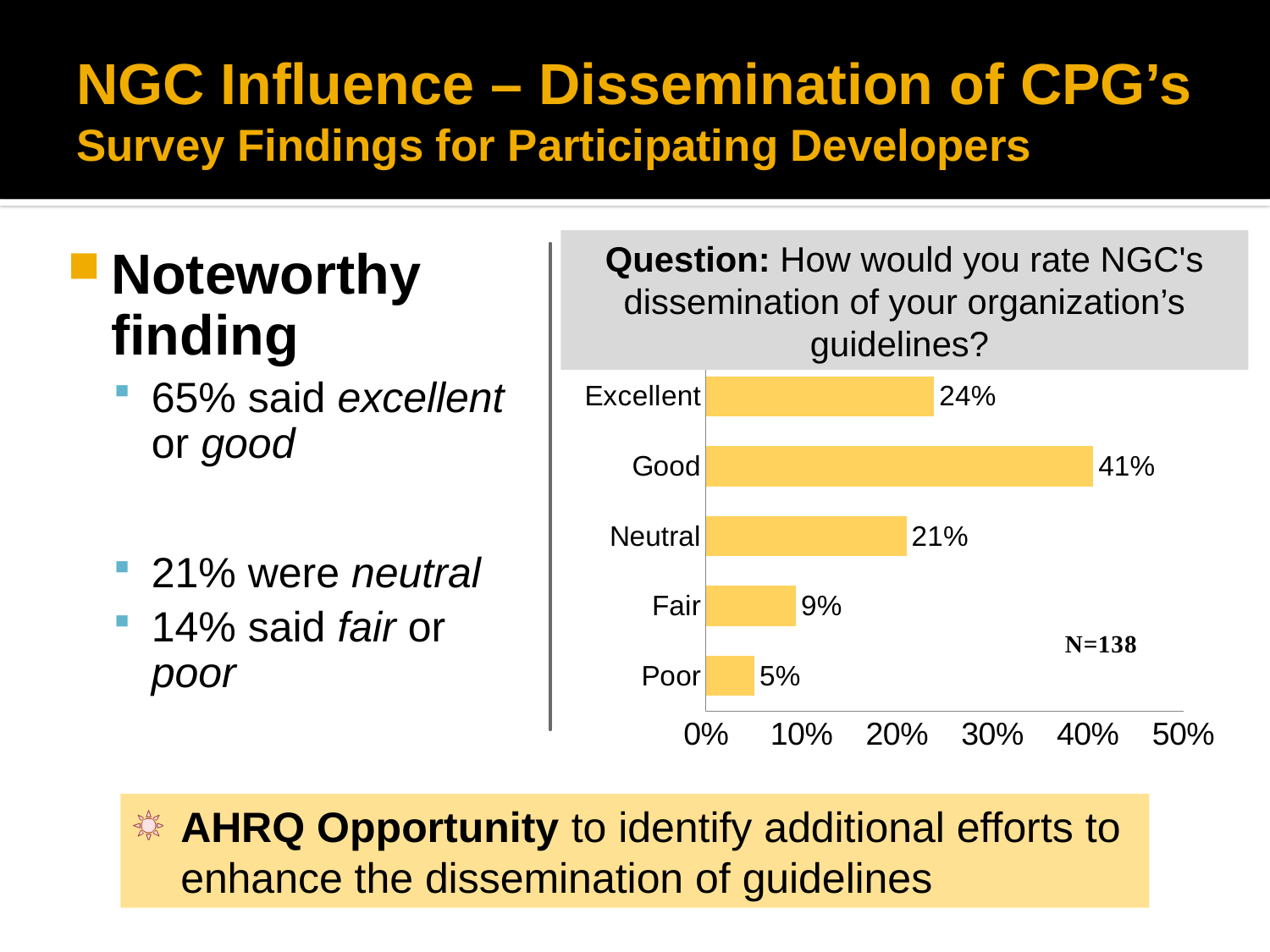

# NGC Influence – Dissemination of CPG’s Survey Findings for Participating Developers
Question: How would you rate NGC's dissemination of your organization’s guidelines?

### Chart

| Category |  |
|---|---|
| Poor | 0.0507246376811594 |
| Fair | 0.0942028985507247 |
| Neutral | 0.210144927536232 |
| Good | 0.405797101449275 |
| Excellent | 0.239130434782609 |
Noteworthy finding
65% said excellent or good

21% were neutral
14% said fair or poor

AHRQ Opportunity to identify additional efforts to enhance the dissemination of guidelines